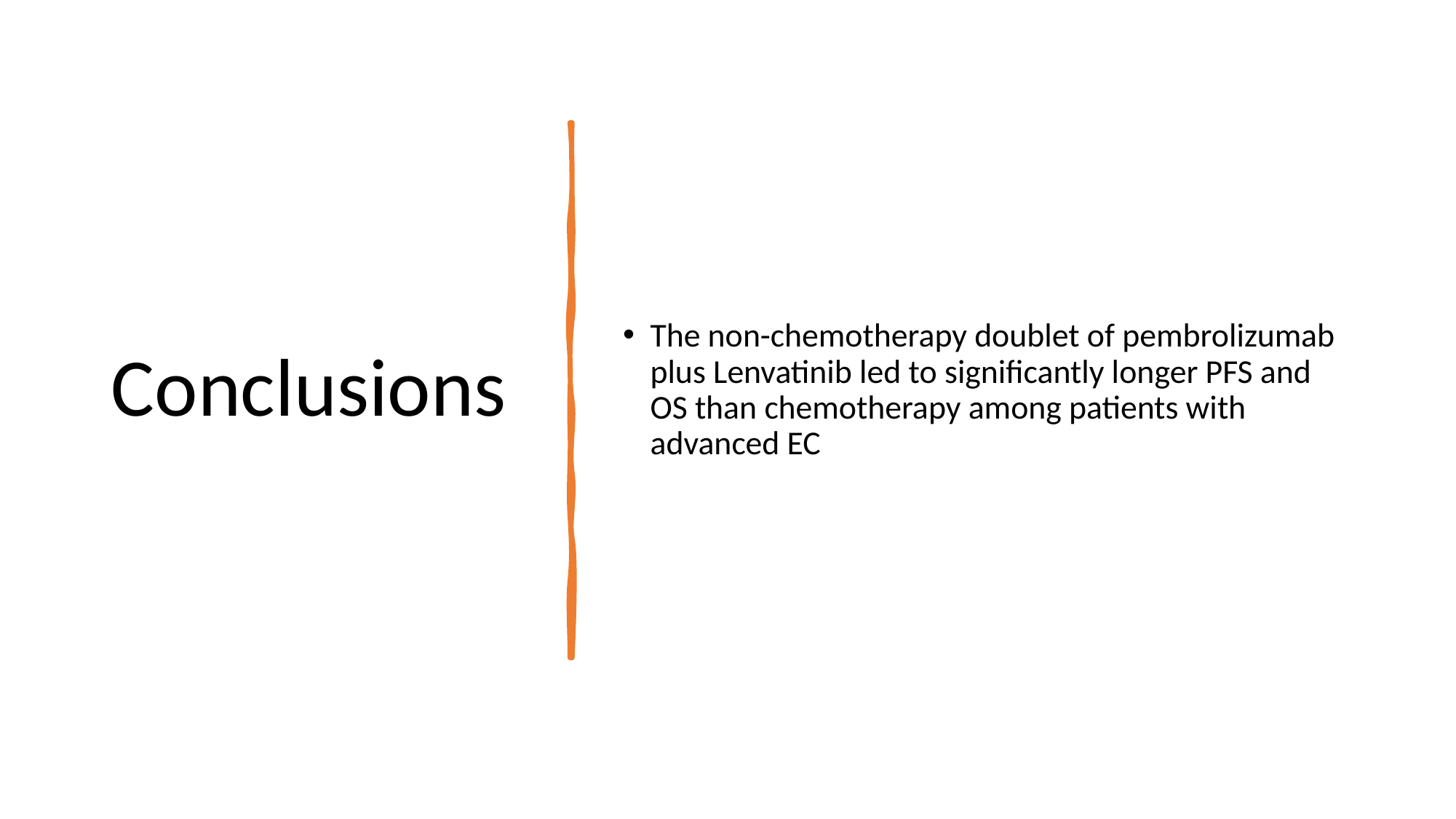

# Conclusions
The non-chemotherapy doublet of pembrolizumab plus Lenvatinib led to significantly longer PFS and OS than chemotherapy among patients with advanced EC